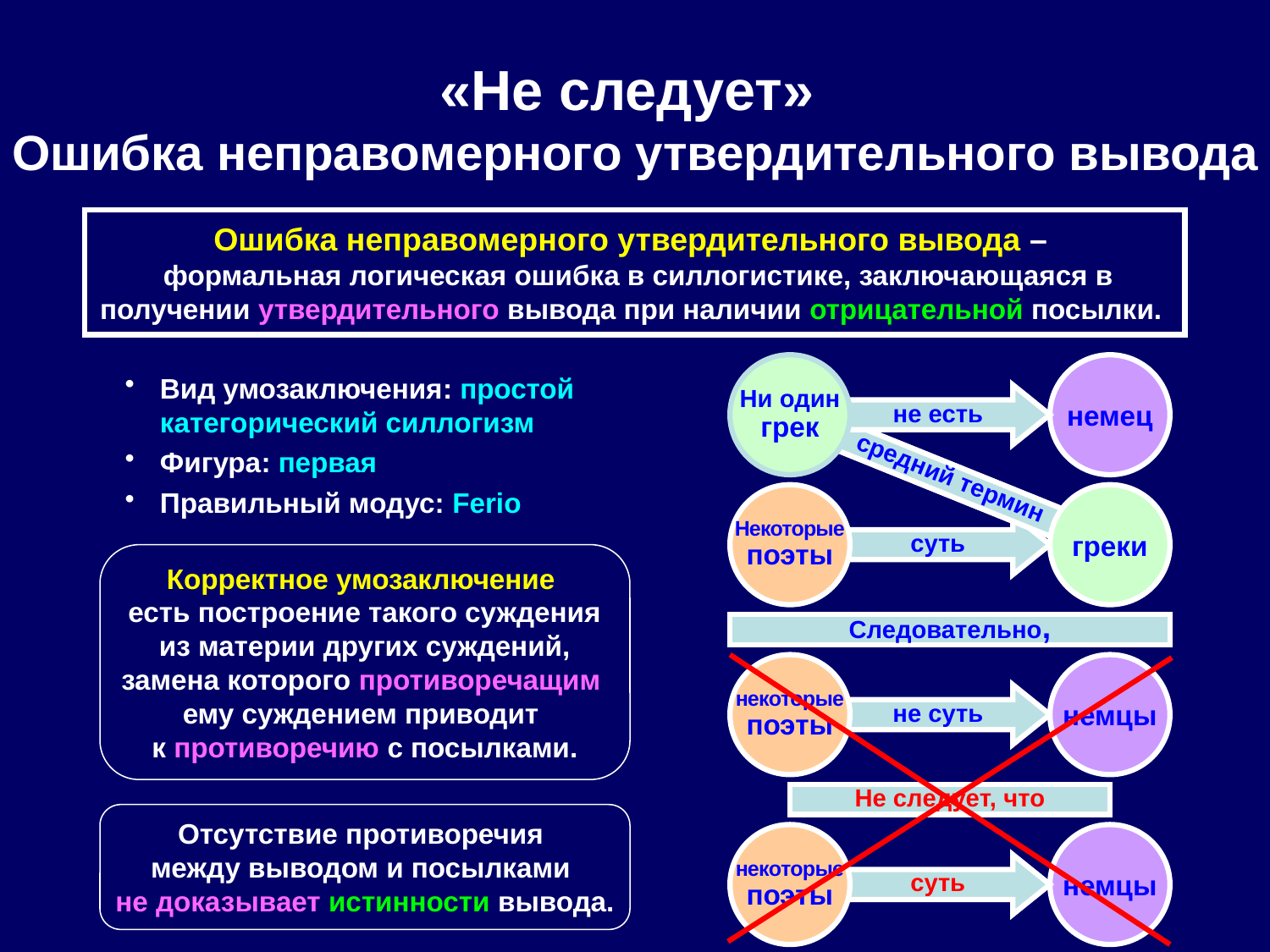

# «Не следует» Ошибка неправомерного утвердительного вывода
Ошибка неправомерного утвердительного вывода –
 формальная логическая ошибка в силлогистике, заключающаяся в получении утвердительного вывода при наличии отрицательной посылки.
Вид умозаключения: простой категорический силлогизм
Фигура: первая
Правильный модус: Ferio
Ни один
грек
немец
не есть
не суть
средний термин
Некоторые
поэты
греки
суть
Корректное умозаключение
есть построение такого суждения из материи других суждений, замена которого противоречащим
ему суждением приводит
к противоречию с посылками.
Следовательно,
некоторые
поэты
немцы
не суть
Не следует, что
Отсутствие противоречия
между выводом и посылками
не доказывает истинности вывода.
некоторые
поэты
немцы
суть